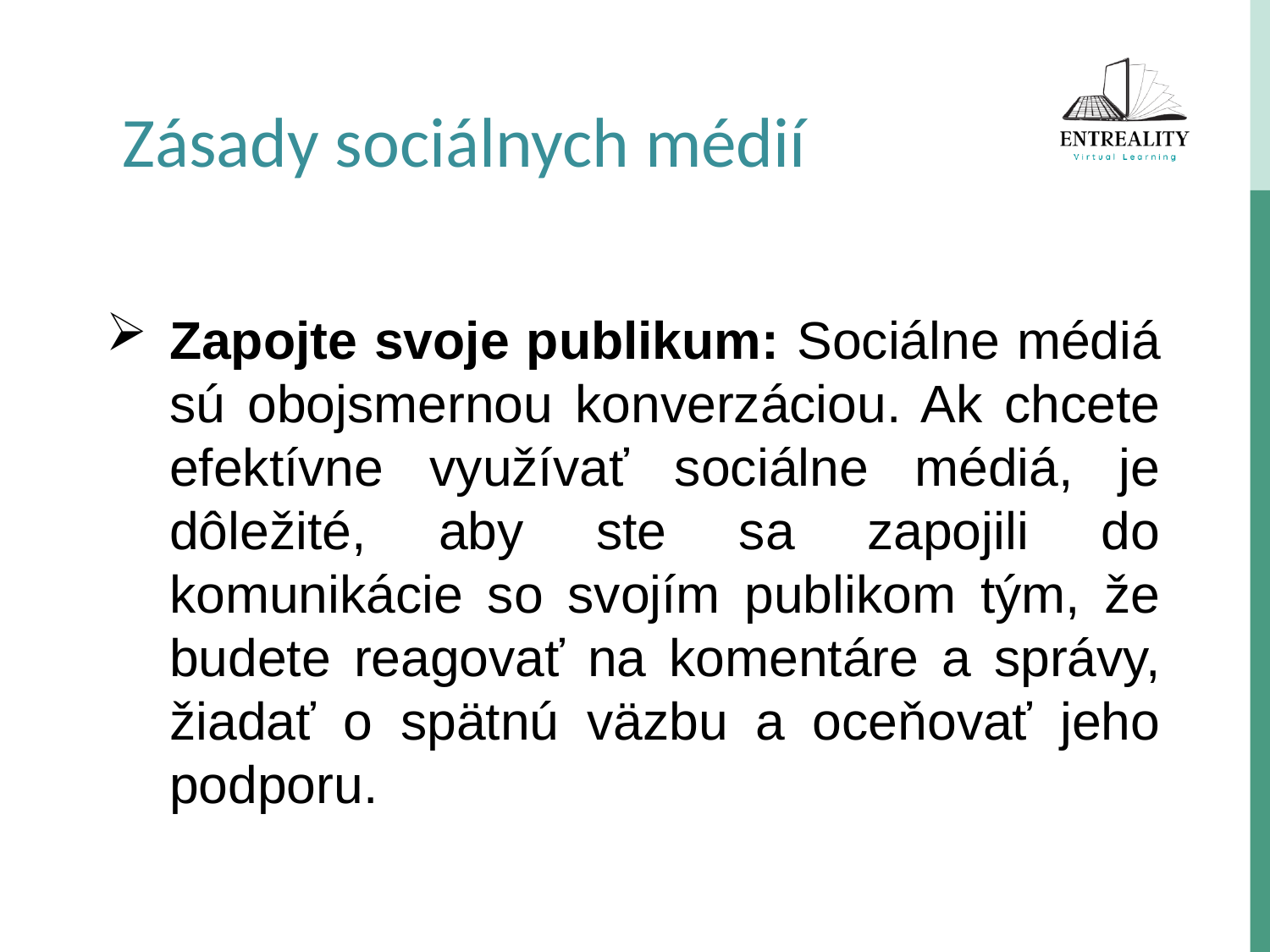

Zásady sociálnych médií

Zapojte svoje publikum: Sociálne médiá sú obojsmernou konverzáciou. Ak chcete efektívne využívať sociálne médiá, je dôležité, aby ste sa zapojili do komunikácie so svojím publikom tým, že budete reagovať na komentáre a správy, žiadať o spätnú väzbu a oceňovať jeho podporu.